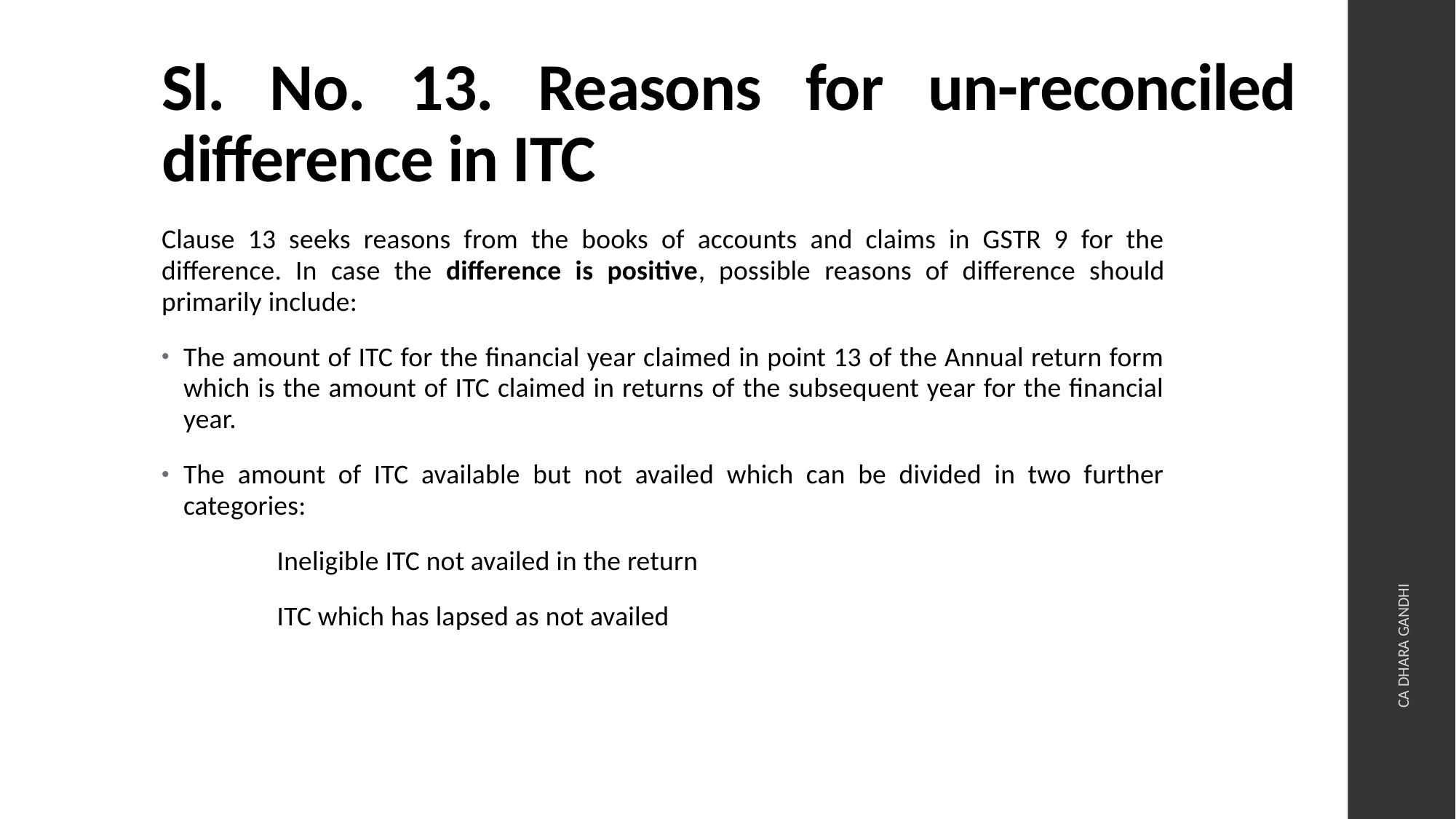

# Sl. No. 13. Reasons for un-reconciled difference in ITC
Clause 13 seeks reasons from the books of accounts and claims in GSTR 9 for the difference. In case the difference is positive, possible reasons of difference should primarily include:
The amount of ITC for the financial year claimed in point 13 of the Annual return form which is the amount of ITC claimed in returns of the subsequent year for the financial year.
The amount of ITC available but not availed which can be divided in two further categories:
	 Ineligible ITC not availed in the return
	 ITC which has lapsed as not availed
CA DHARA GANDHI